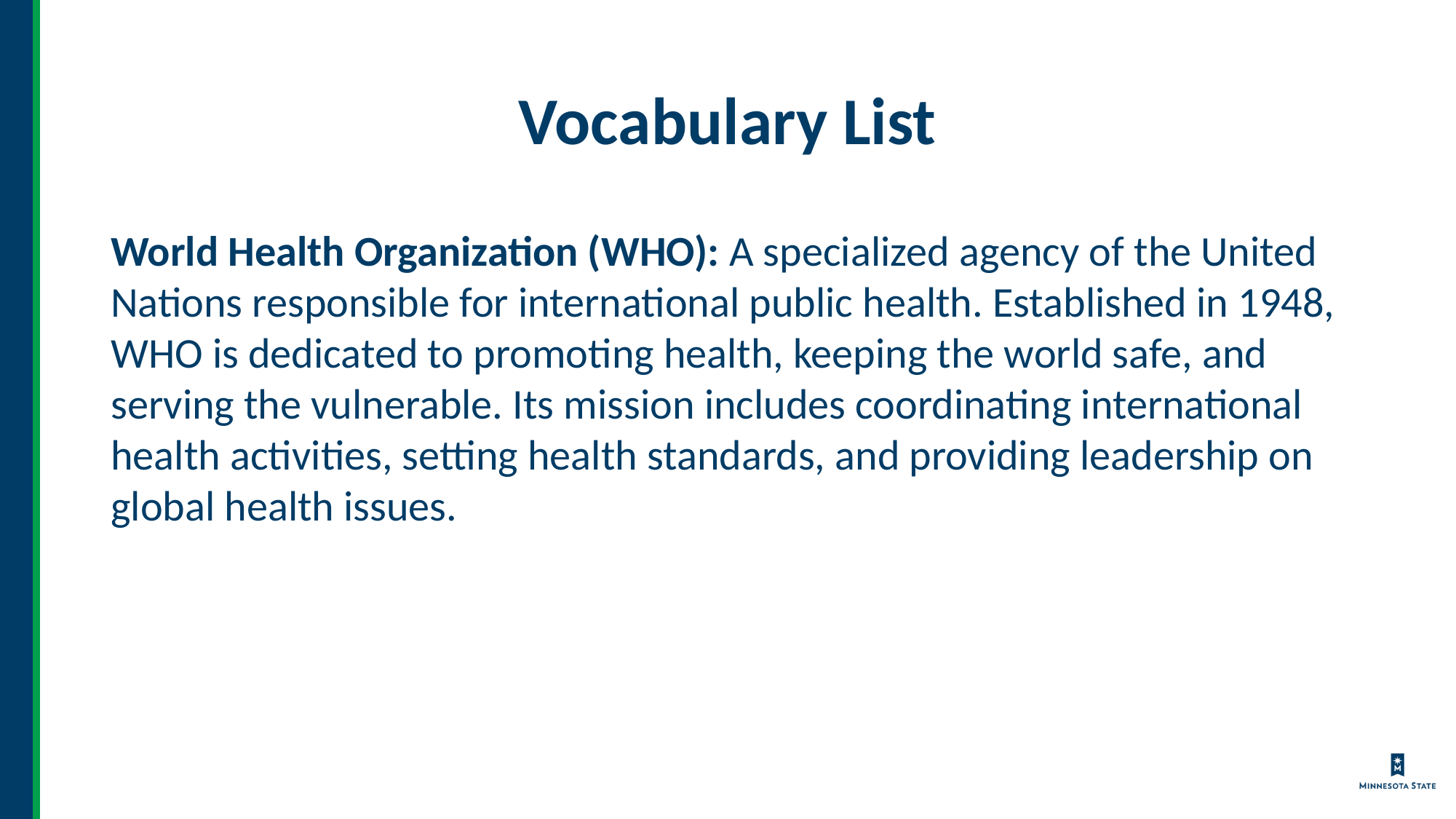

# Vocabulary List
World Health Organization (WHO): A specialized agency of the United Nations responsible for international public health. Established in 1948, WHO is dedicated to promoting health, keeping the world safe, and serving the vulnerable. Its mission includes coordinating international health activities, setting health standards, and providing leadership on global health issues.